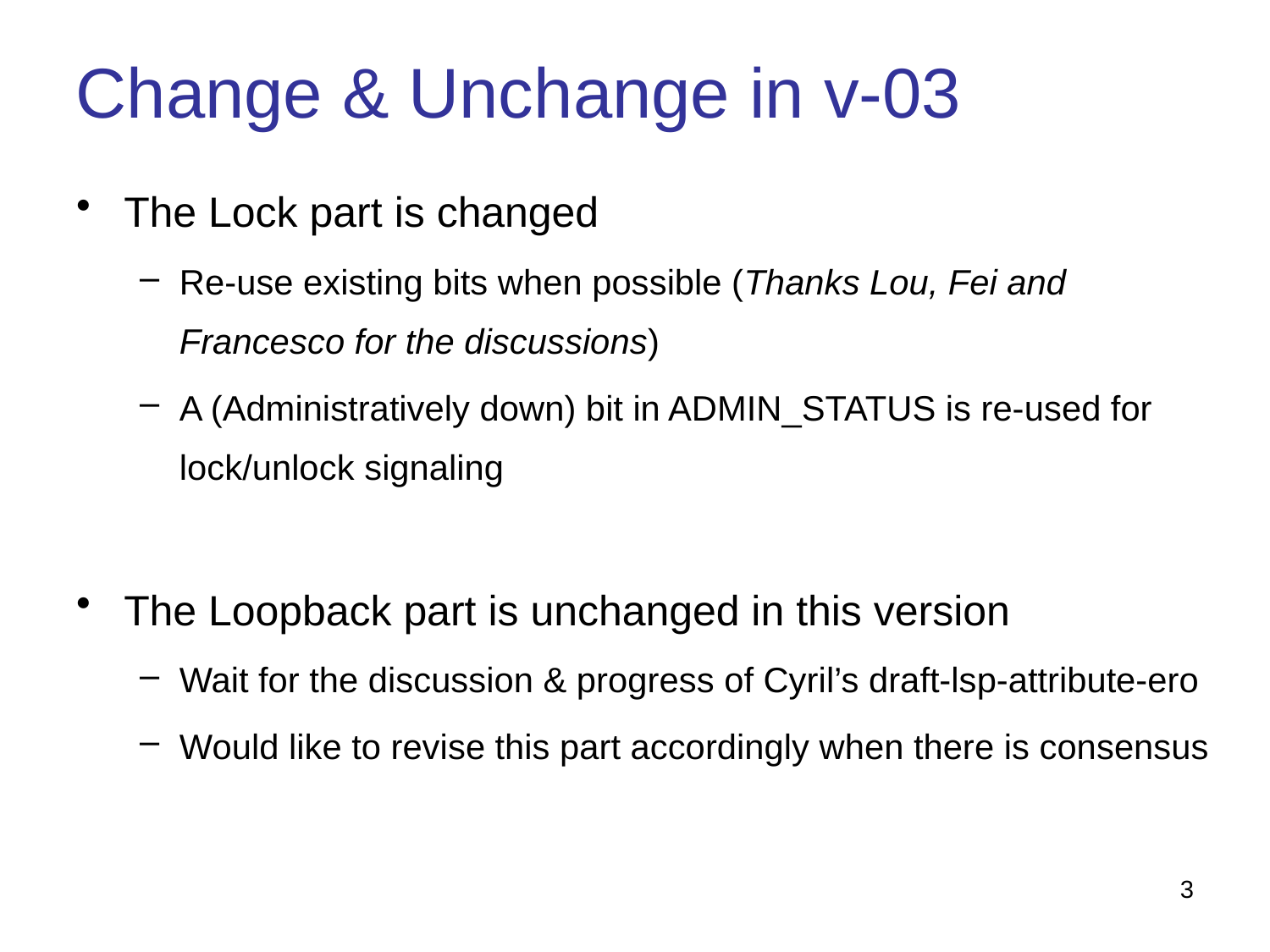

Change & Unchange in v-03
The Lock part is changed
Re-use existing bits when possible (Thanks Lou, Fei and Francesco for the discussions)
A (Administratively down) bit in ADMIN_STATUS is re-used for lock/unlock signaling

The Loopback part is unchanged in this version
Wait for the discussion & progress of Cyril’s draft-lsp-attribute-ero
Would like to revise this part accordingly when there is consensus
3